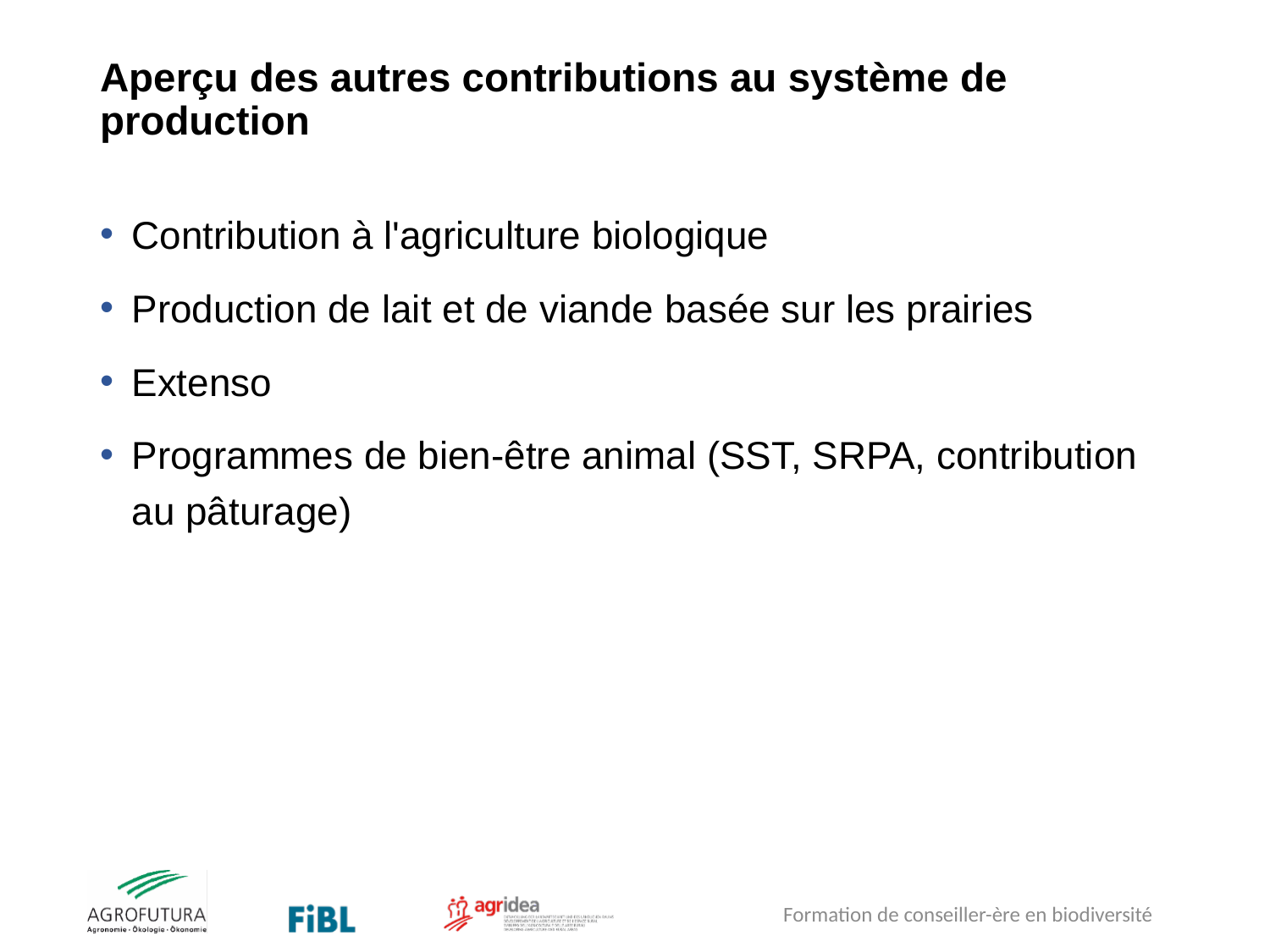

# Aperçu des autres contributions au système de production
Contribution à l'agriculture biologique
Production de lait et de viande basée sur les prairies
Extenso
Programmes de bien-être animal (SST, SRPA, contribution au pâturage)
Formation de conseiller-ère en biodiversité